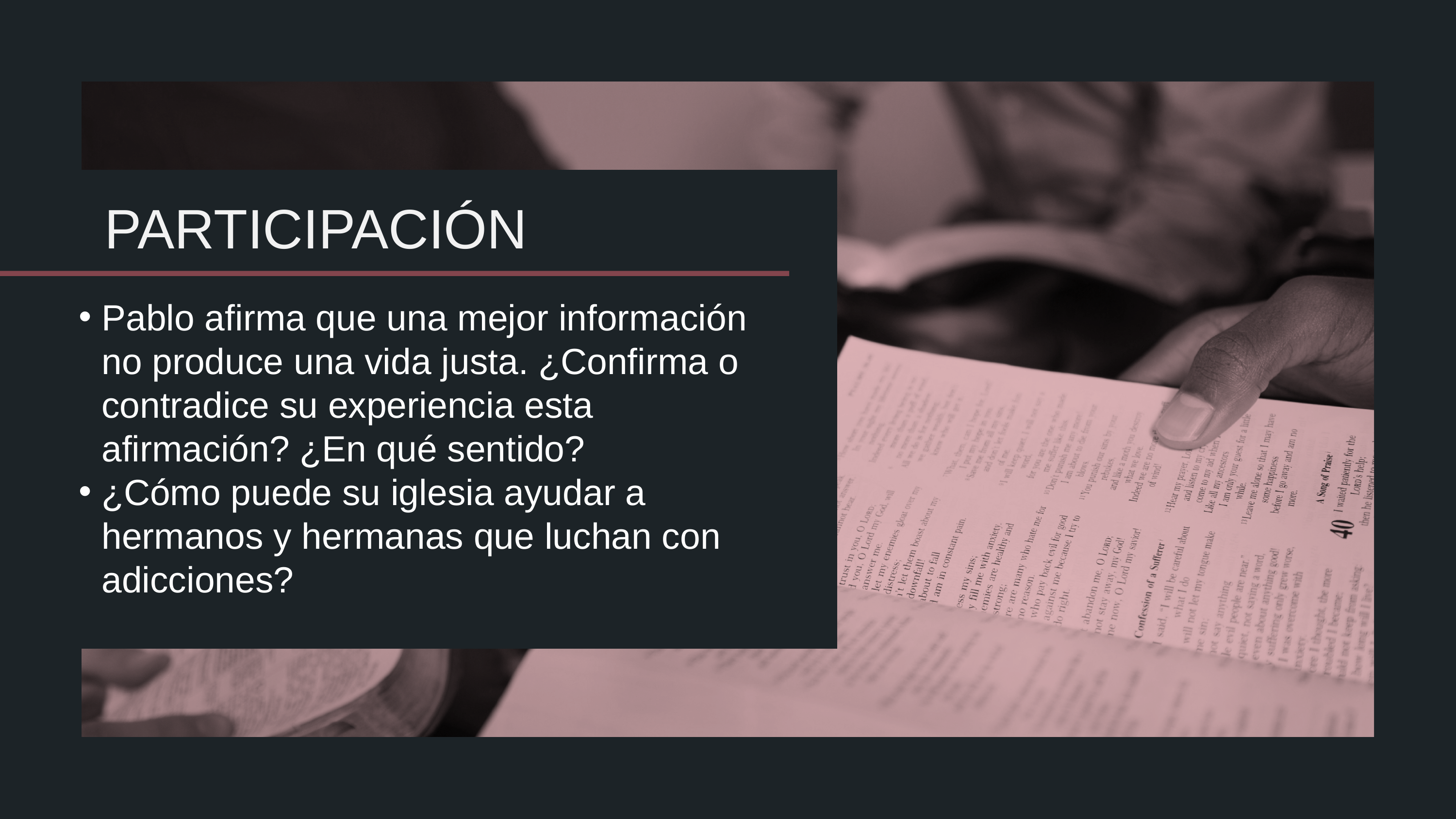

Pablo afirma que una mejor información no produce una vida justa. ¿Confirma o contradice su experiencia esta afirmación? ¿En qué sentido?
¿Cómo puede su iglesia ayudar a hermanos y hermanas que luchan con adicciones?